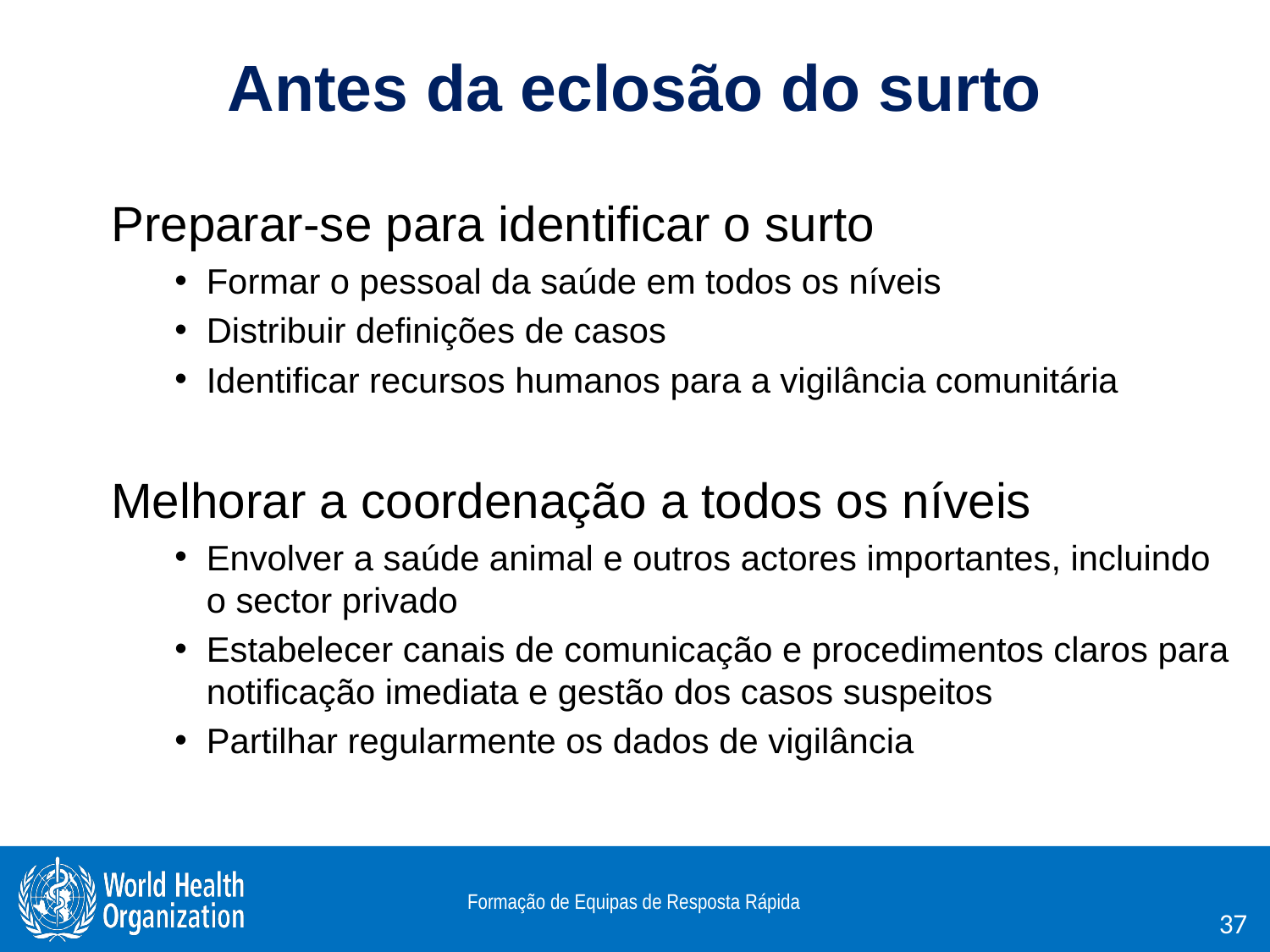

# Antes da eclosão do surto
Preparar-se para identificar o surto
Formar o pessoal da saúde em todos os níveis
Distribuir definições de casos
Identificar recursos humanos para a vigilância comunitária

Melhorar a coordenação a todos os níveis
Envolver a saúde animal e outros actores importantes, incluindo o sector privado
Estabelecer canais de comunicação e procedimentos claros para notificação imediata e gestão dos casos suspeitos
Partilhar regularmente os dados de vigilância